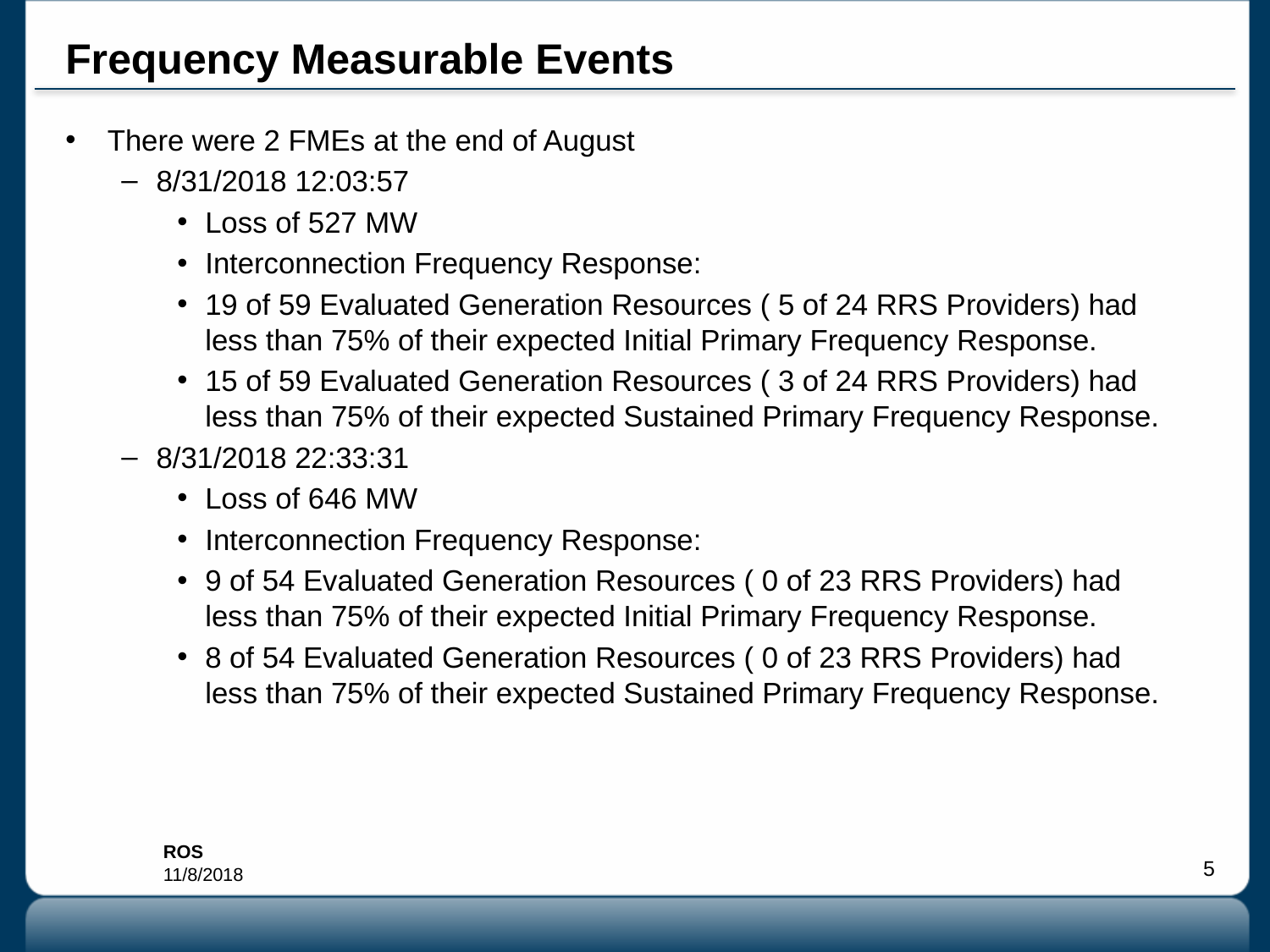

# Frequency Measurable Events
There were 2 FMEs at the end of August
8/31/2018 12:03:57
Loss of 527 MW
Interconnection Frequency Response:
19 of 59 Evaluated Generation Resources ( 5 of 24 RRS Providers) had less than 75% of their expected Initial Primary Frequency Response.
15 of 59 Evaluated Generation Resources ( 3 of 24 RRS Providers) had less than 75% of their expected Sustained Primary Frequency Response.
8/31/2018 22:33:31
Loss of 646 MW
Interconnection Frequency Response:
9 of 54 Evaluated Generation Resources ( 0 of 23 RRS Providers) had less than 75% of their expected Initial Primary Frequency Response.
8 of 54 Evaluated Generation Resources ( 0 of 23 RRS Providers) had less than 75% of their expected Sustained Primary Frequency Response.